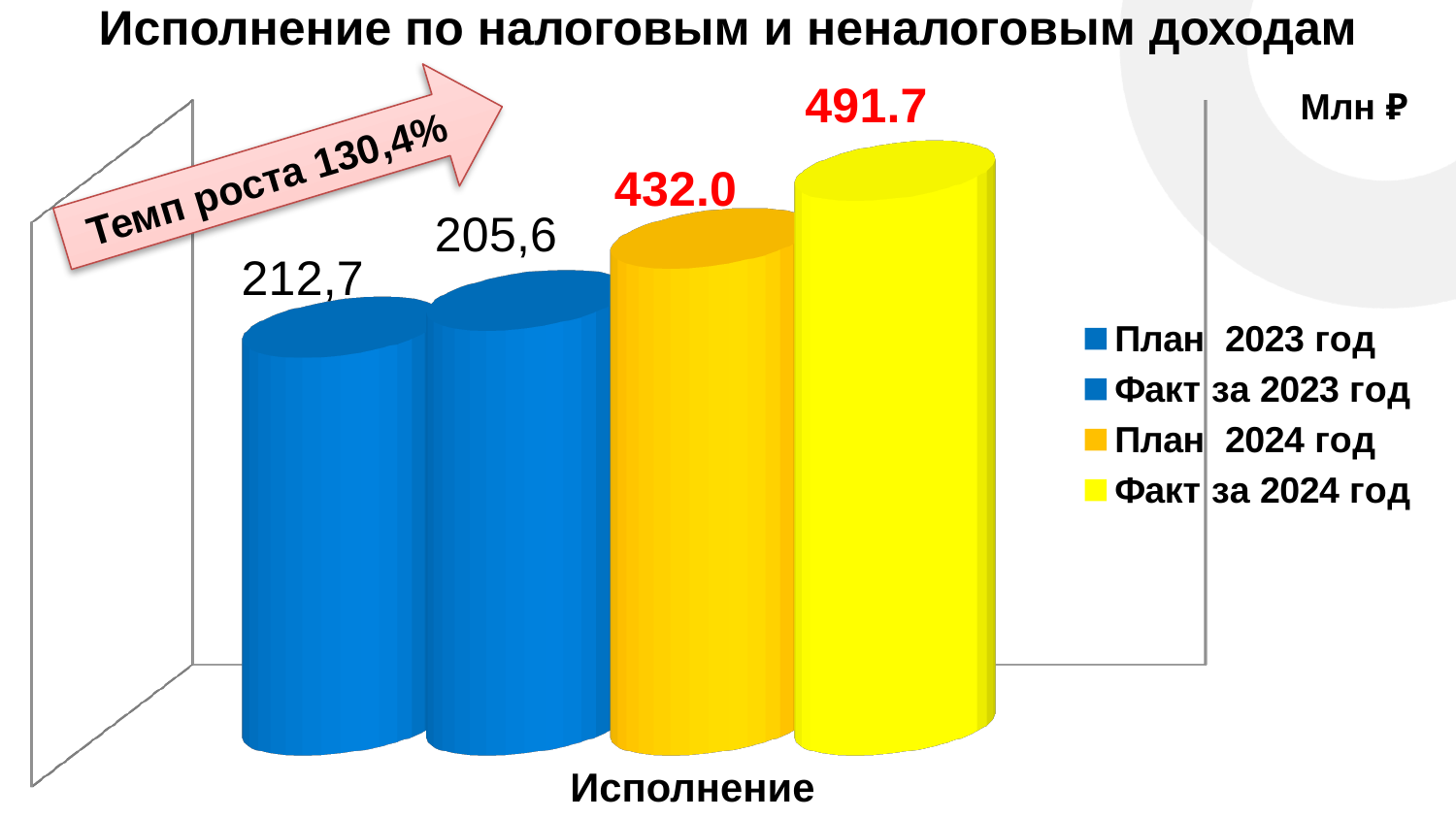

# Исполнение по налоговым и неналоговым доходам

[unsupported chart]

Млн ₽
Темп роста 130,4%
Исполнение 113,8%